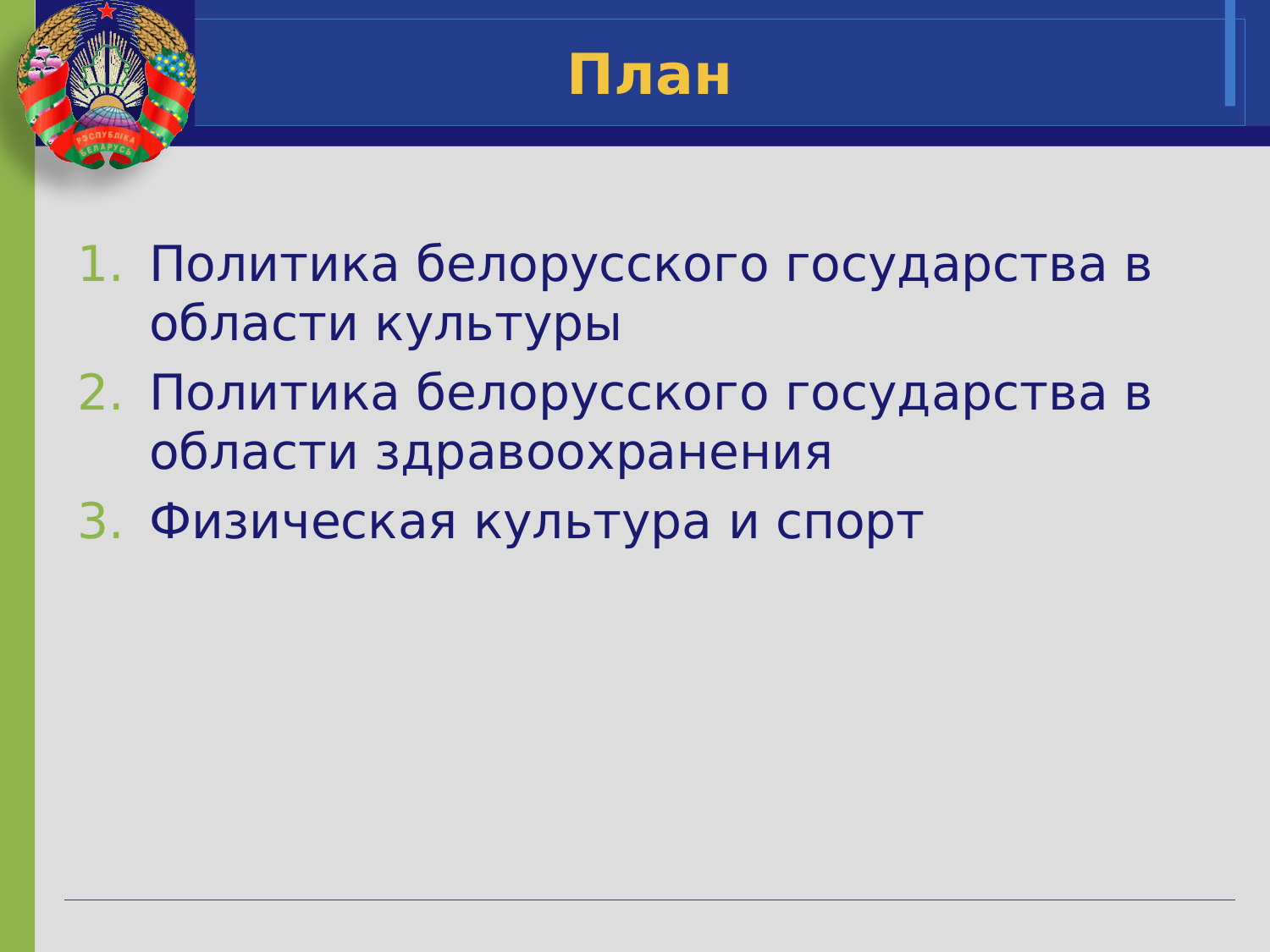

# План
Политика белорусского государства в области культуры
Политика белорусского государства в области здравоохранения
Физическая культура и спорт